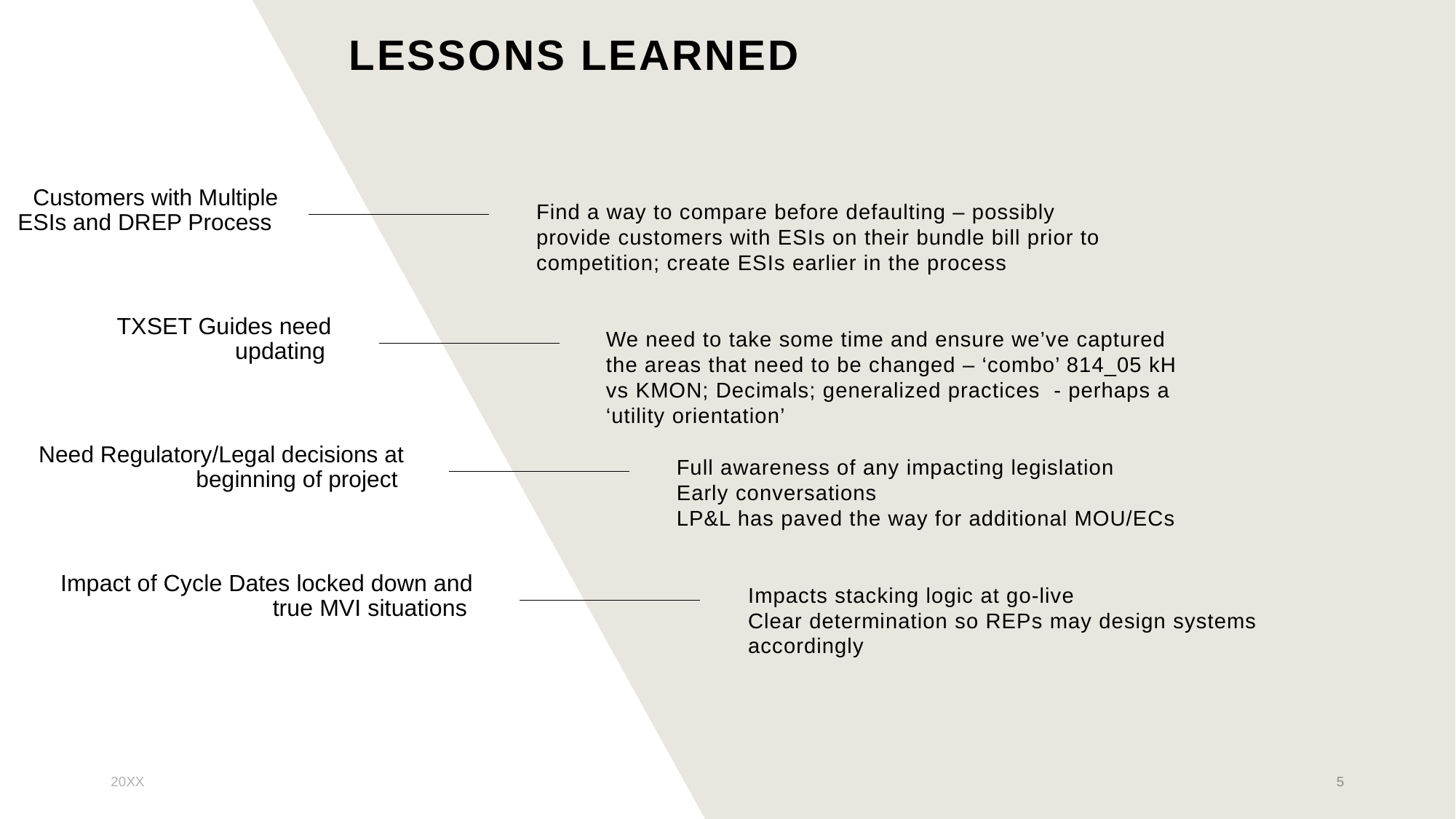

# Lessons learned
Customers with Multiple ESIs and DREP Process
Find a way to compare before defaulting – possibly provide customers with ESIs on their bundle bill prior to competition; create ESIs earlier in the process
TXSET Guides need updating
We need to take some time and ensure we’ve captured the areas that need to be changed – ‘combo’ 814_05 kH vs KMON; Decimals; generalized practices  - perhaps a ‘utility orientation’

Need Regulatory/Legal decisions at beginning of project
Full awareness of any impacting legislation
Early conversations
LP&L has paved the way for additional MOU/ECs
Impact of Cycle Dates locked down and true MVI situations
Impacts stacking logic at go-live
Clear determination so REPs may design systems accordingly
20XX
5